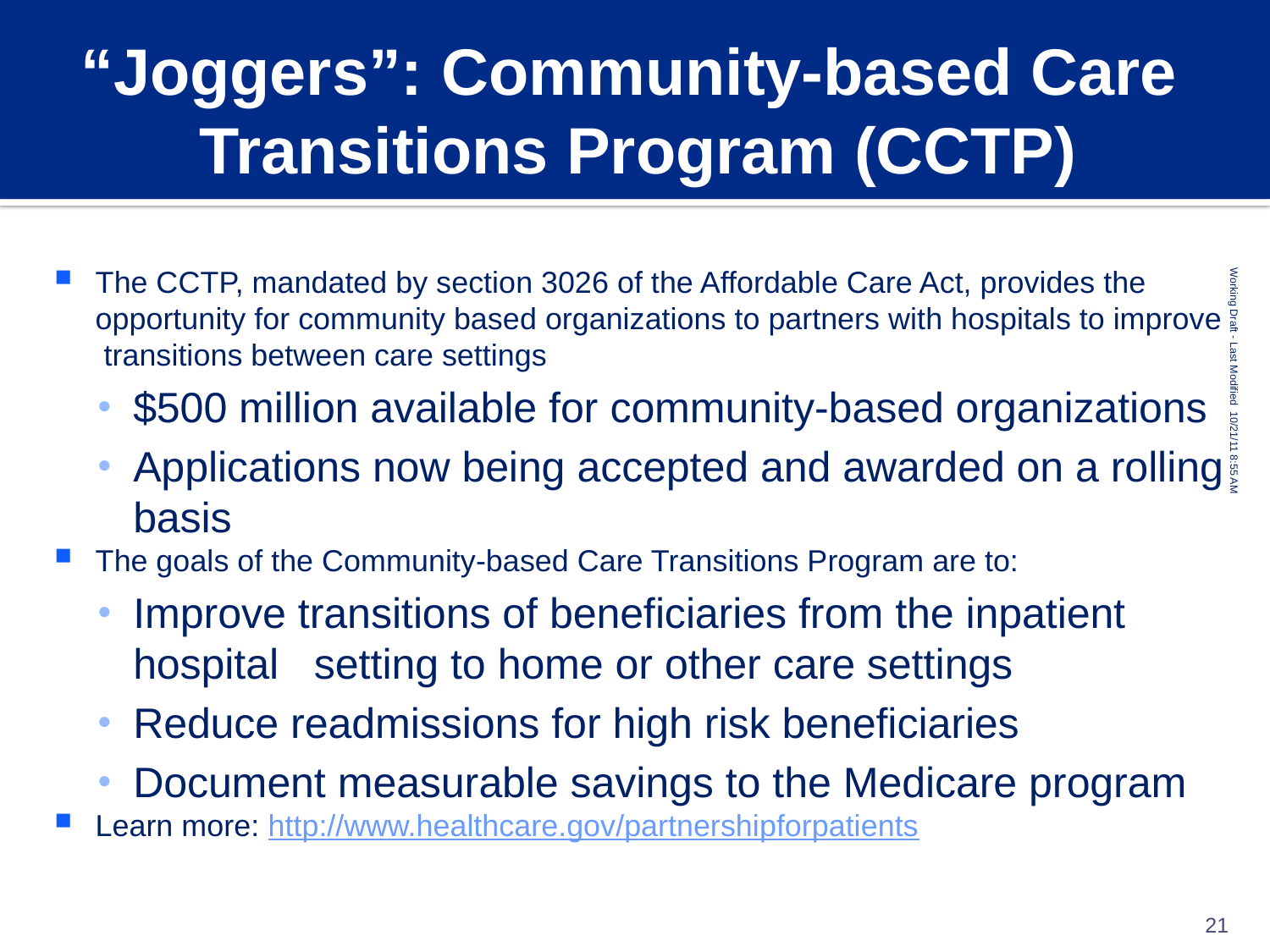

# “Joggers”: Community-based Care Transitions Program (CCTP)
The CCTP, mandated by section 3026 of the Affordable Care Act, provides the opportunity for community based organizations to partners with hospitals to improve  transitions between care settings
$500 million available for community-based organizations
Applications now being accepted and awarded on a rolling basis
The goals of the Community-based Care Transitions Program are to:
Improve transitions of beneficiaries from the inpatient hospital   setting to home or other care settings
Reduce readmissions for high risk beneficiaries
Document measurable savings to the Medicare program
Learn more: http://www.healthcare.gov/partnershipforpatients